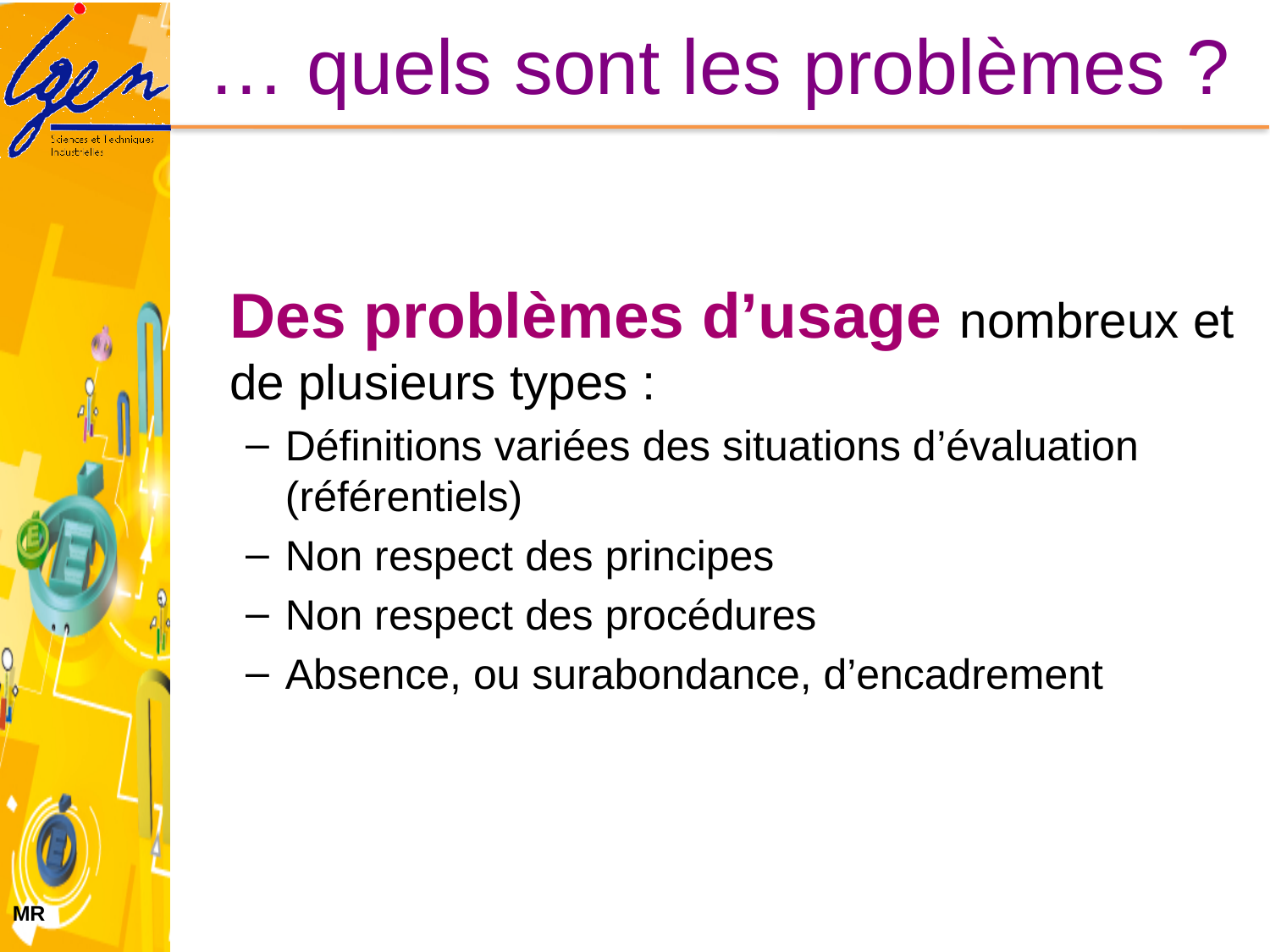

# … quels sont les problèmes ?
	Des problèmes d’usage nombreux et de plusieurs types :
Définitions variées des situations d’évaluation (référentiels)
Non respect des principes
Non respect des procédures
Absence, ou surabondance, d’encadrement